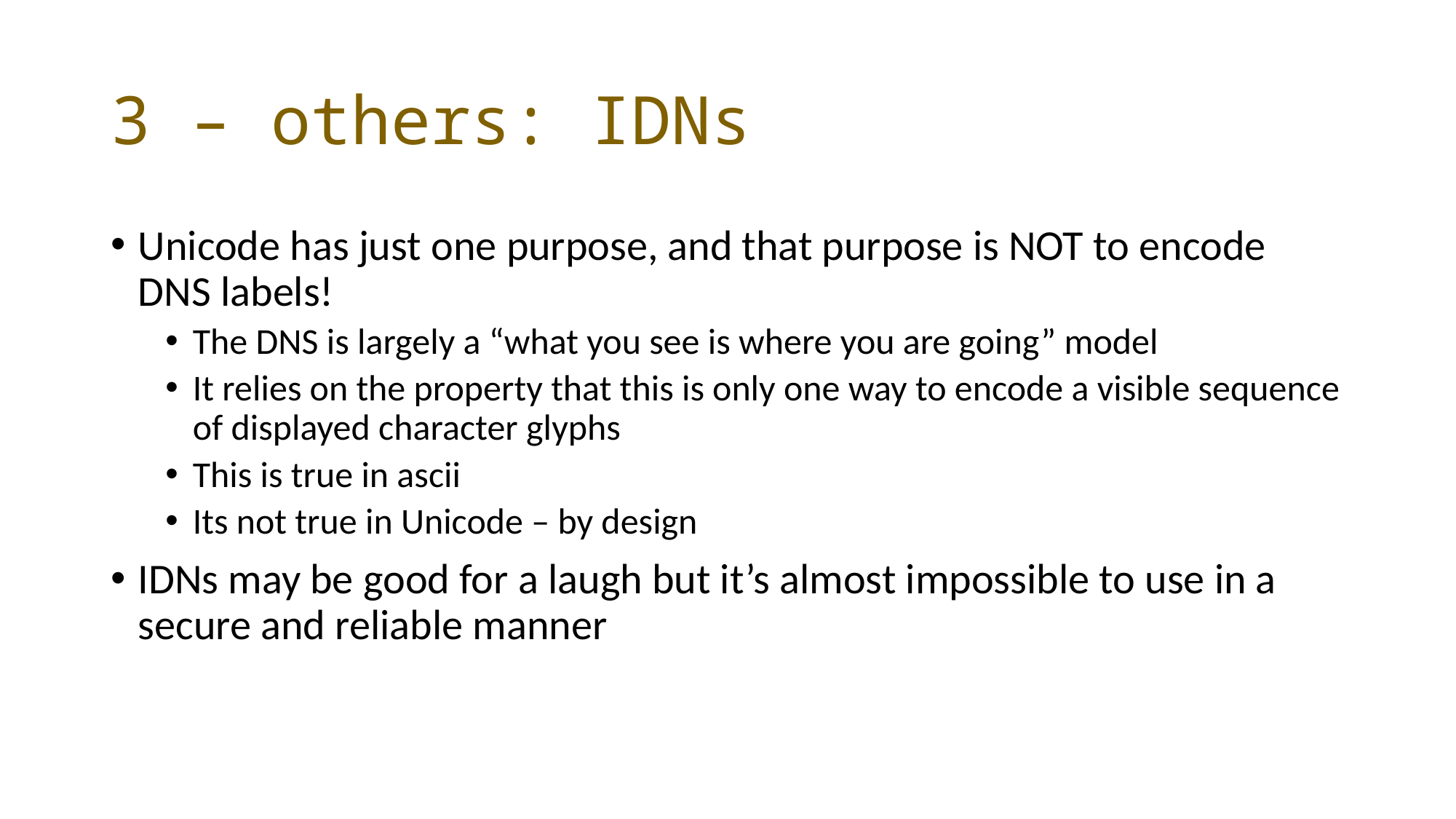

# 3 – others: IDNs
Unicode has just one purpose, and that purpose is NOT to encode DNS labels!
The DNS is largely a “what you see is where you are going” model
It relies on the property that this is only one way to encode a visible sequence of displayed character glyphs
This is true in ascii
Its not true in Unicode – by design
IDNs may be good for a laugh but it’s almost impossible to use in a secure and reliable manner